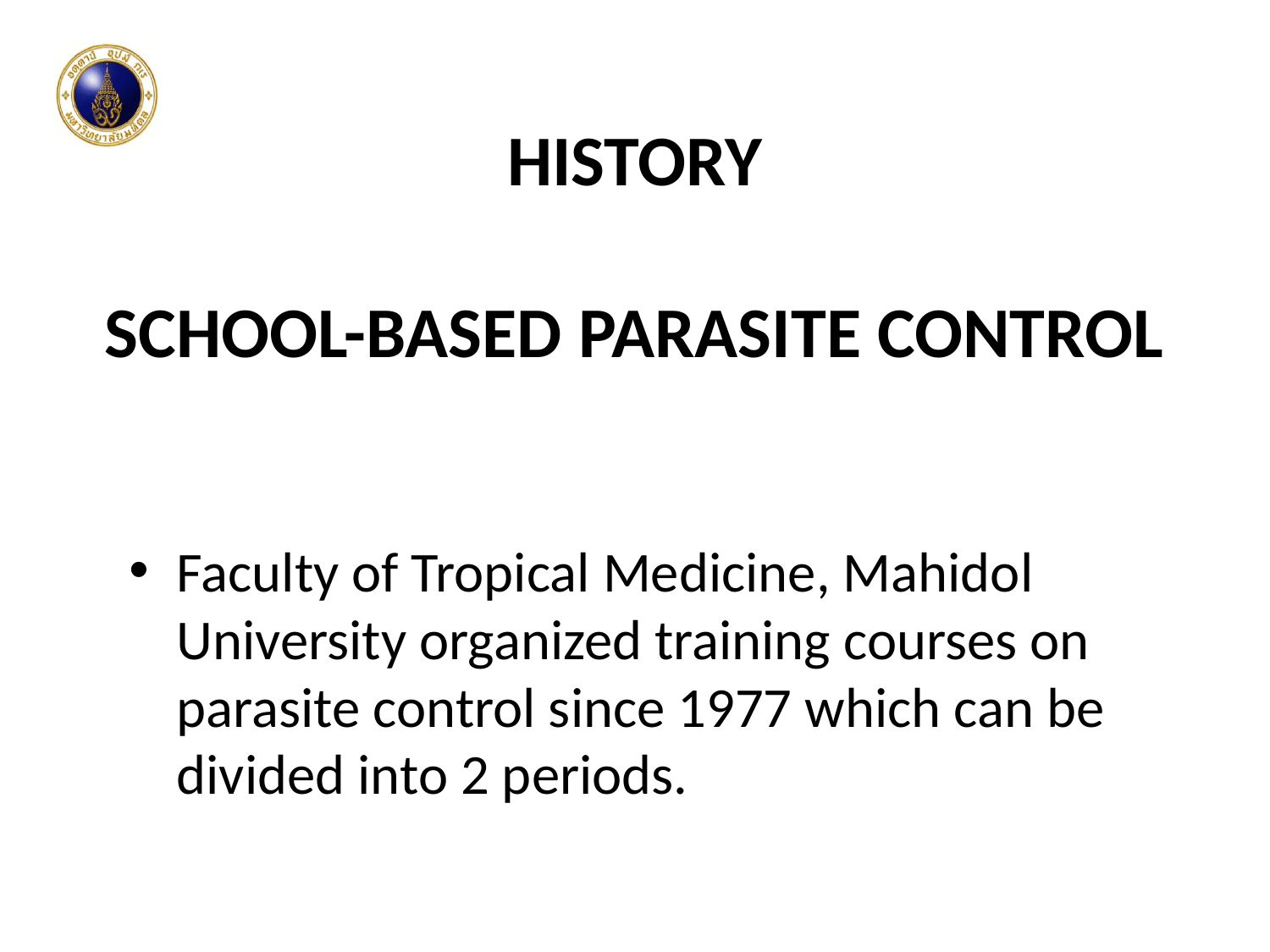

# HISTORY SCHOOL-BASED PARASITE CONTROL
Faculty of Tropical Medicine, Mahidol University organized training courses on parasite control since 1977 which can be divided into 2 periods.